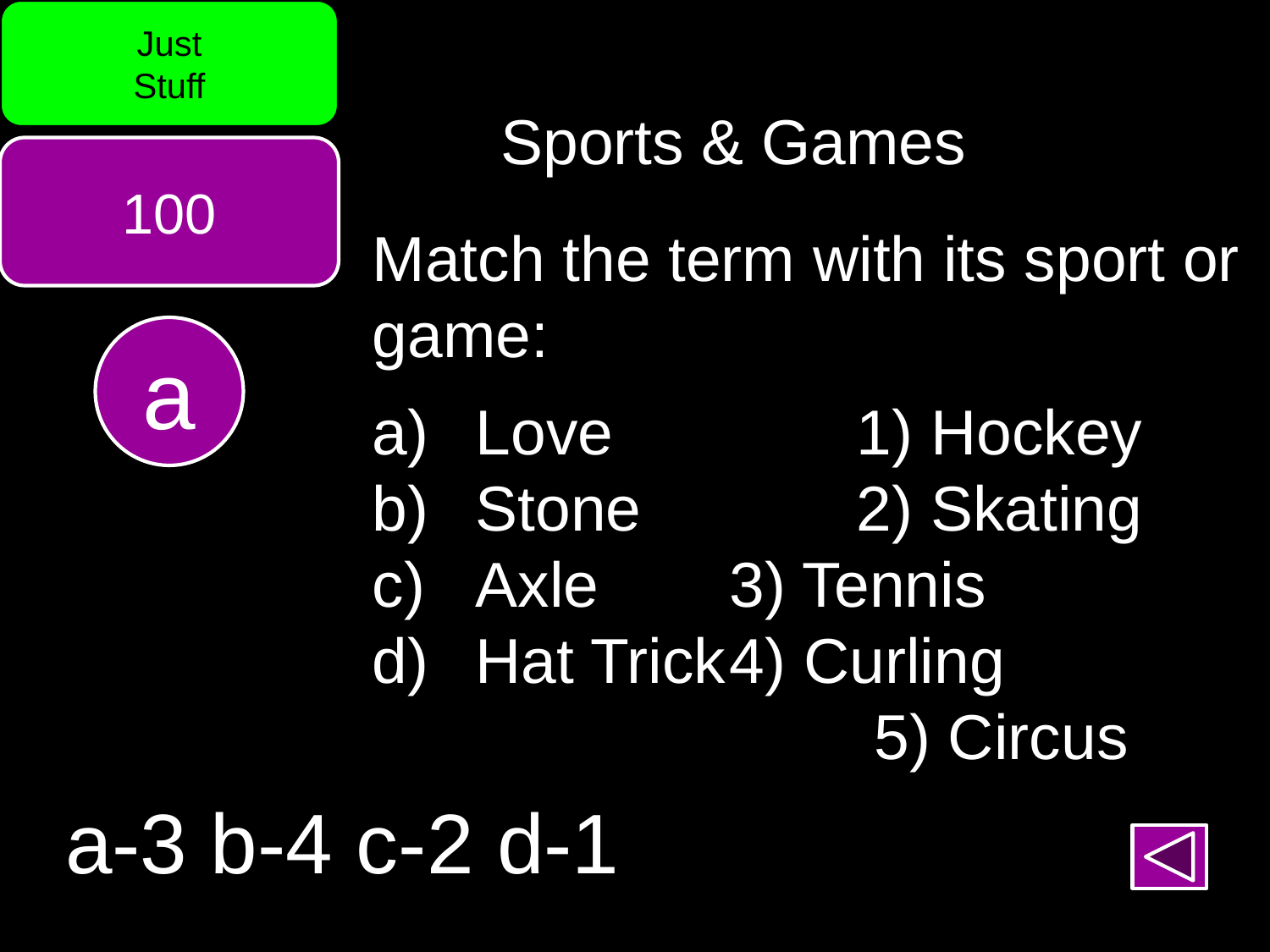

Just
Stuff
Sports & Games
100
Match the term with its sport or game:

Love		1) Hockey
Stone		2) Skating
Axle		3) Tennis
Hat Trick	4) Curling
	 5) Circus
a
a-3 b-4 c-2 d-1